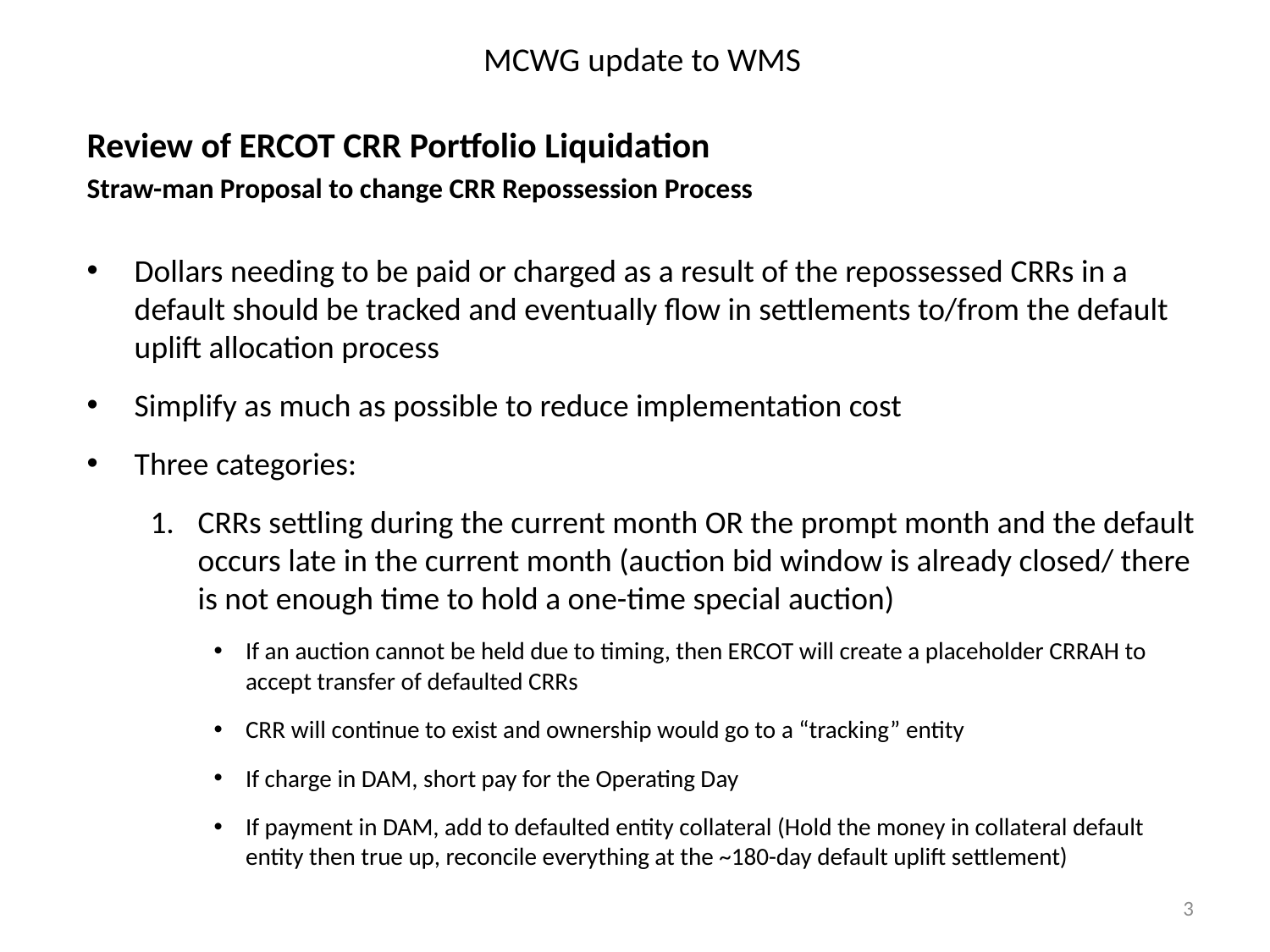

# MCWG update to WMS
Review of ERCOT CRR Portfolio Liquidation
Straw-man Proposal to change CRR Repossession Process

Dollars needing to be paid or charged as a result of the repossessed CRRs in a default should be tracked and eventually flow in settlements to/from the default uplift allocation process
Simplify as much as possible to reduce implementation cost
Three categories:
CRRs settling during the current month OR the prompt month and the default occurs late in the current month (auction bid window is already closed/ there is not enough time to hold a one-time special auction)
If an auction cannot be held due to timing, then ERCOT will create a placeholder CRRAH to accept transfer of defaulted CRRs
CRR will continue to exist and ownership would go to a “tracking” entity
If charge in DAM, short pay for the Operating Day
If payment in DAM, add to defaulted entity collateral (Hold the money in collateral default entity then true up, reconcile everything at the ~180-day default uplift settlement)

3